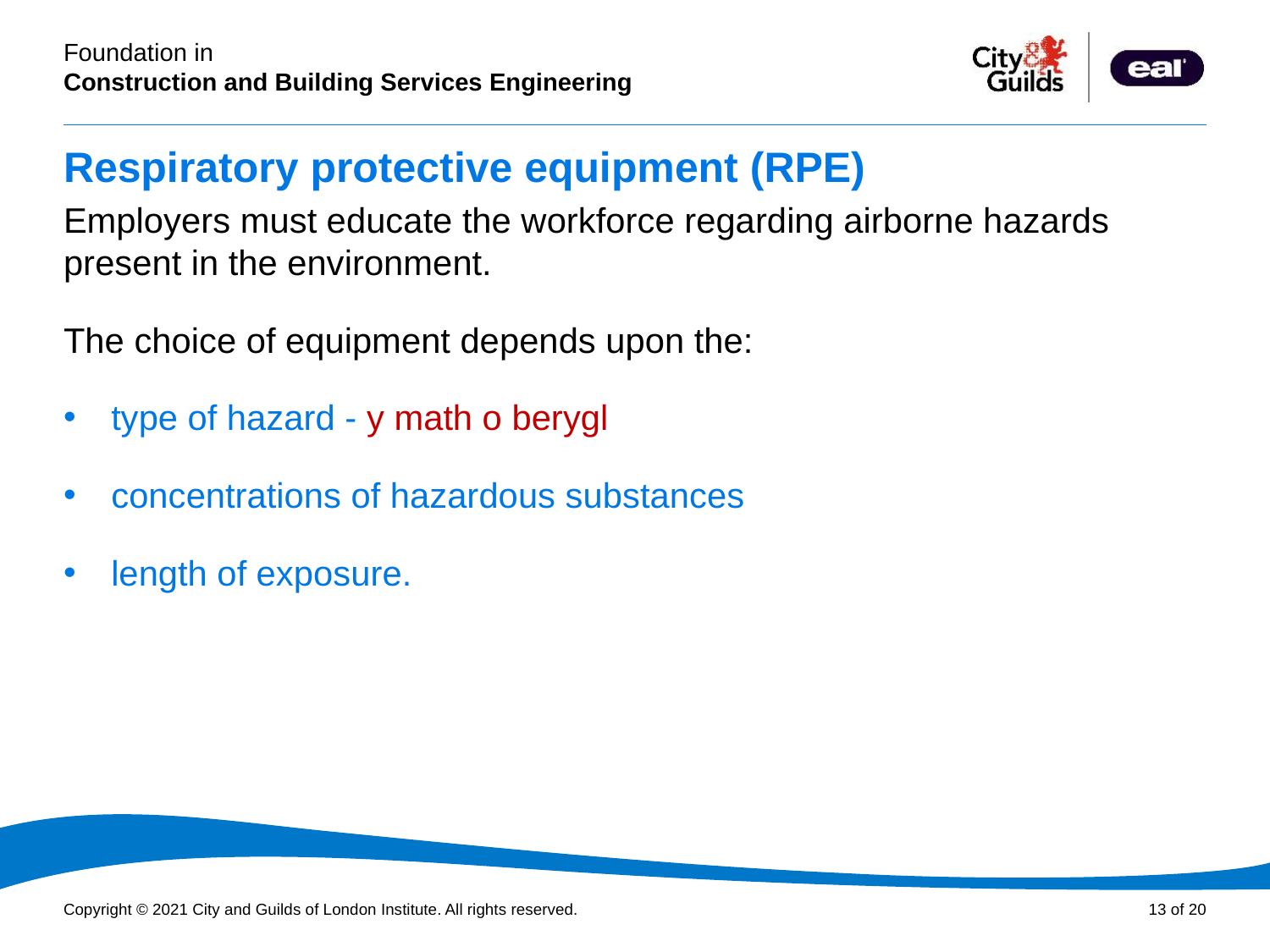

# Respiratory protective equipment (RPE)
Employers must educate the workforce regarding airborne hazards present in the environment.
The choice of equipment depends upon the:
type of hazard - y math o berygl
concentrations of hazardous substances
length of exposure.